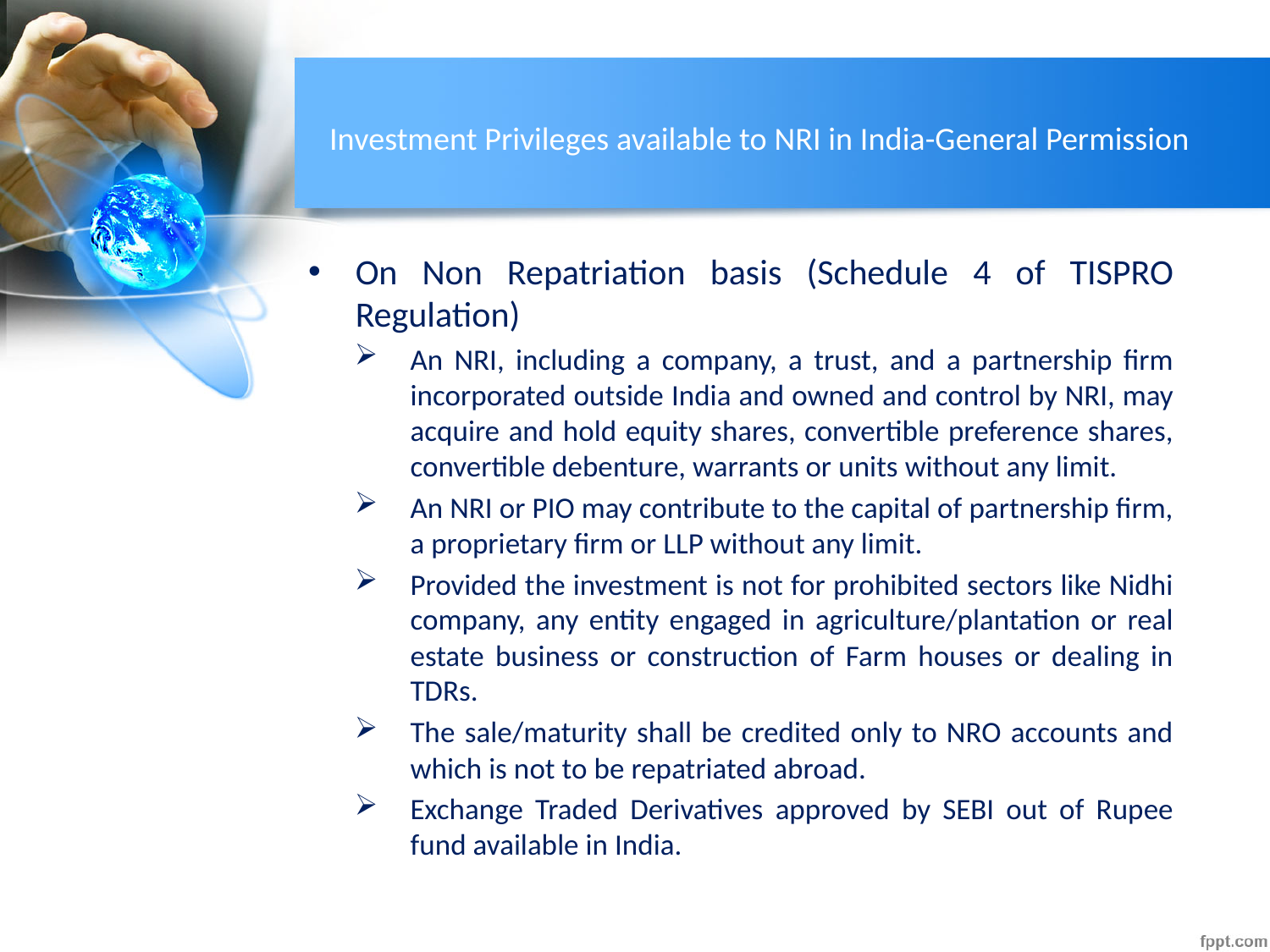

# Investment Privileges available to NRI in India-General Permission
On Non Repatriation basis (Schedule 4 of TISPRO Regulation)
An NRI, including a company, a trust, and a partnership firm incorporated outside India and owned and control by NRI, may acquire and hold equity shares, convertible preference shares, convertible debenture, warrants or units without any limit.
An NRI or PIO may contribute to the capital of partnership firm, a proprietary firm or LLP without any limit.
Provided the investment is not for prohibited sectors like Nidhi company, any entity engaged in agriculture/plantation or real estate business or construction of Farm houses or dealing in TDRs.
The sale/maturity shall be credited only to NRO accounts and which is not to be repatriated abroad.
Exchange Traded Derivatives approved by SEBI out of Rupee fund available in India.